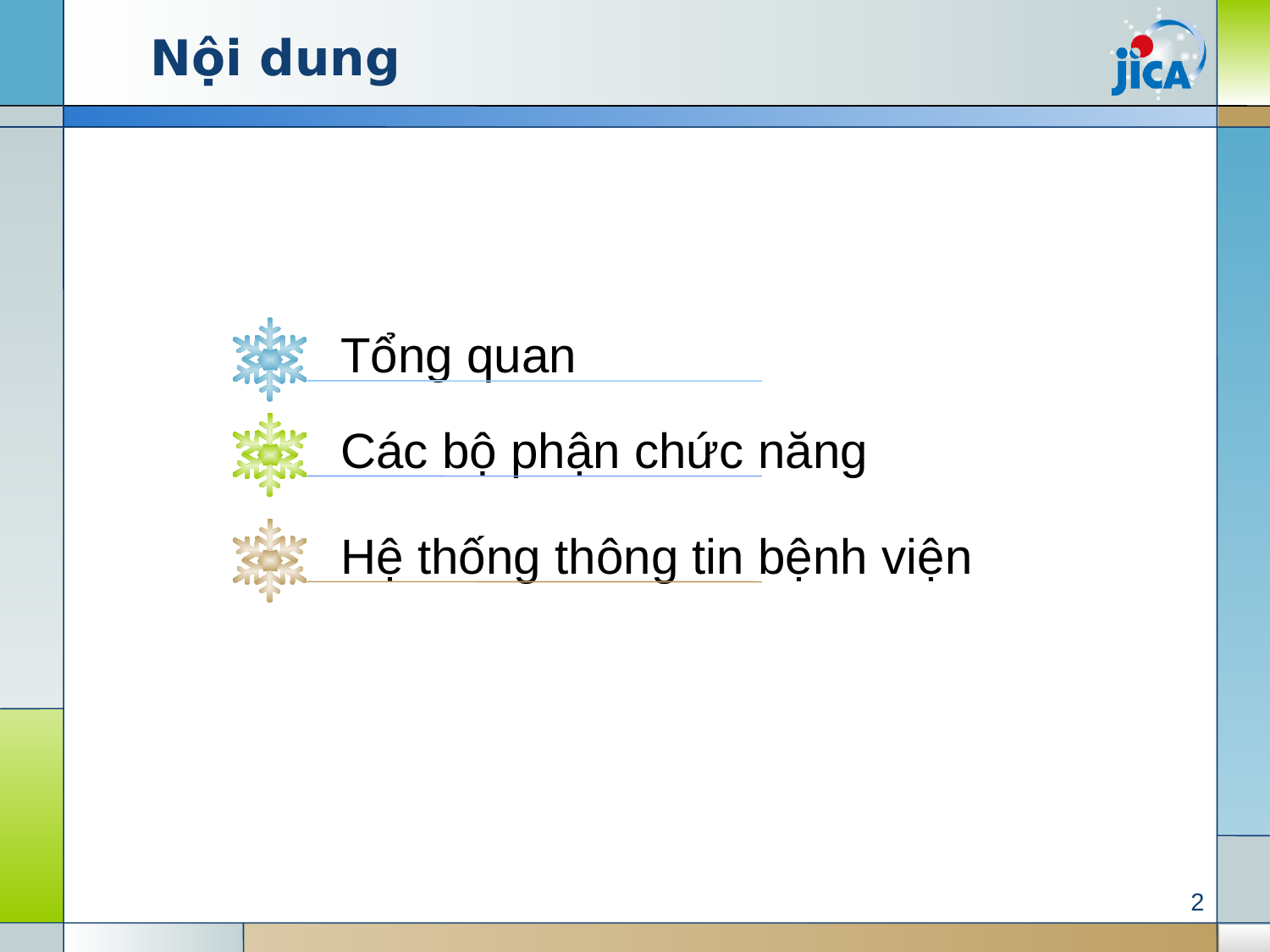

# Nội dung

Tổng quan

Các bộ phận chức năng

Hệ thống thông tin bệnh viện

2